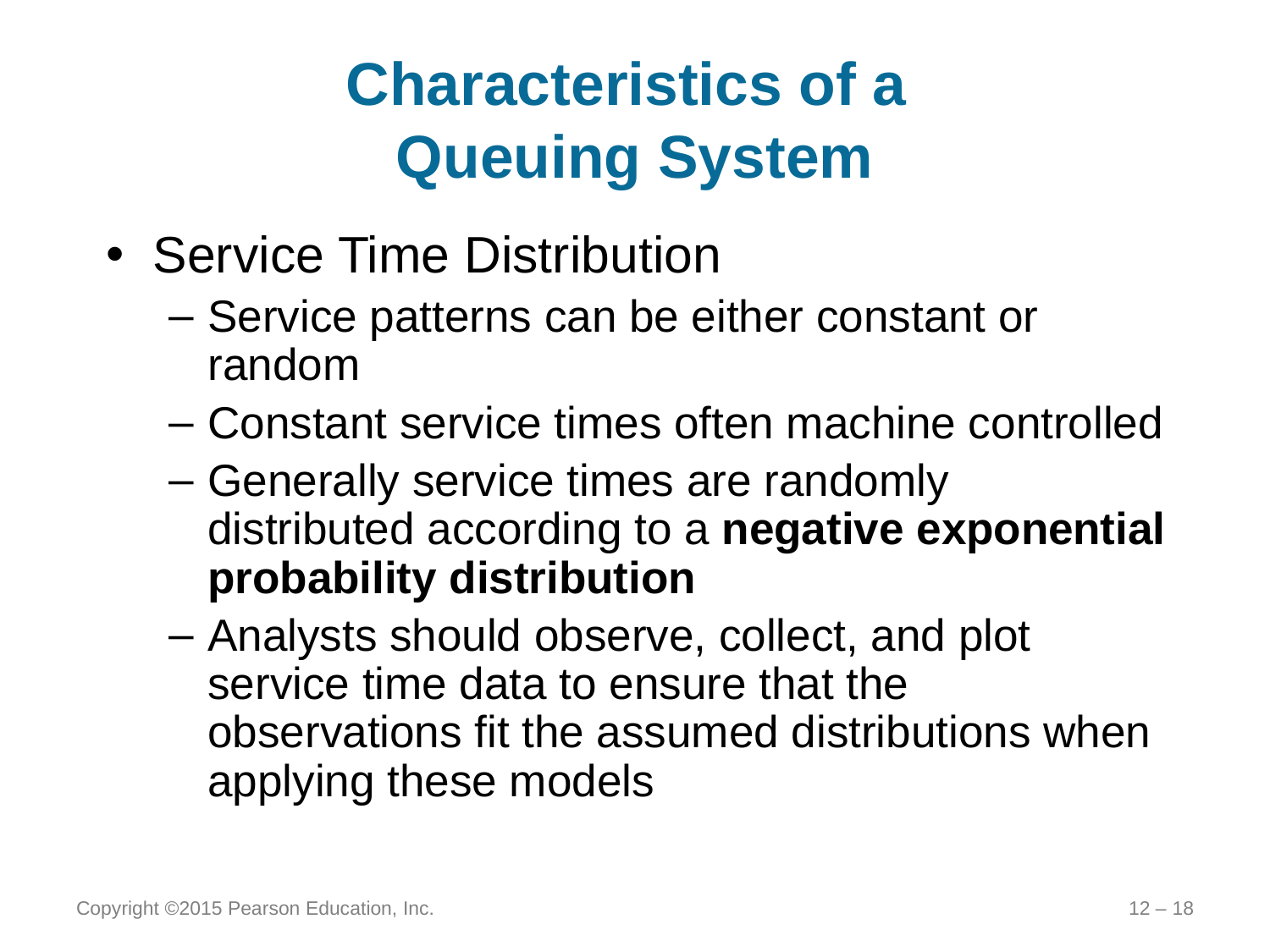

# Characteristics of a Queuing System
Service Time Distribution
Service patterns can be either constant or random
Constant service times often machine controlled
Generally service times are randomly distributed according to a negative exponential probability distribution
Analysts should observe, collect, and plot service time data to ensure that the observations fit the assumed distributions when applying these models

Copyright ©2015 Pearson Education, Inc.
12 – 18